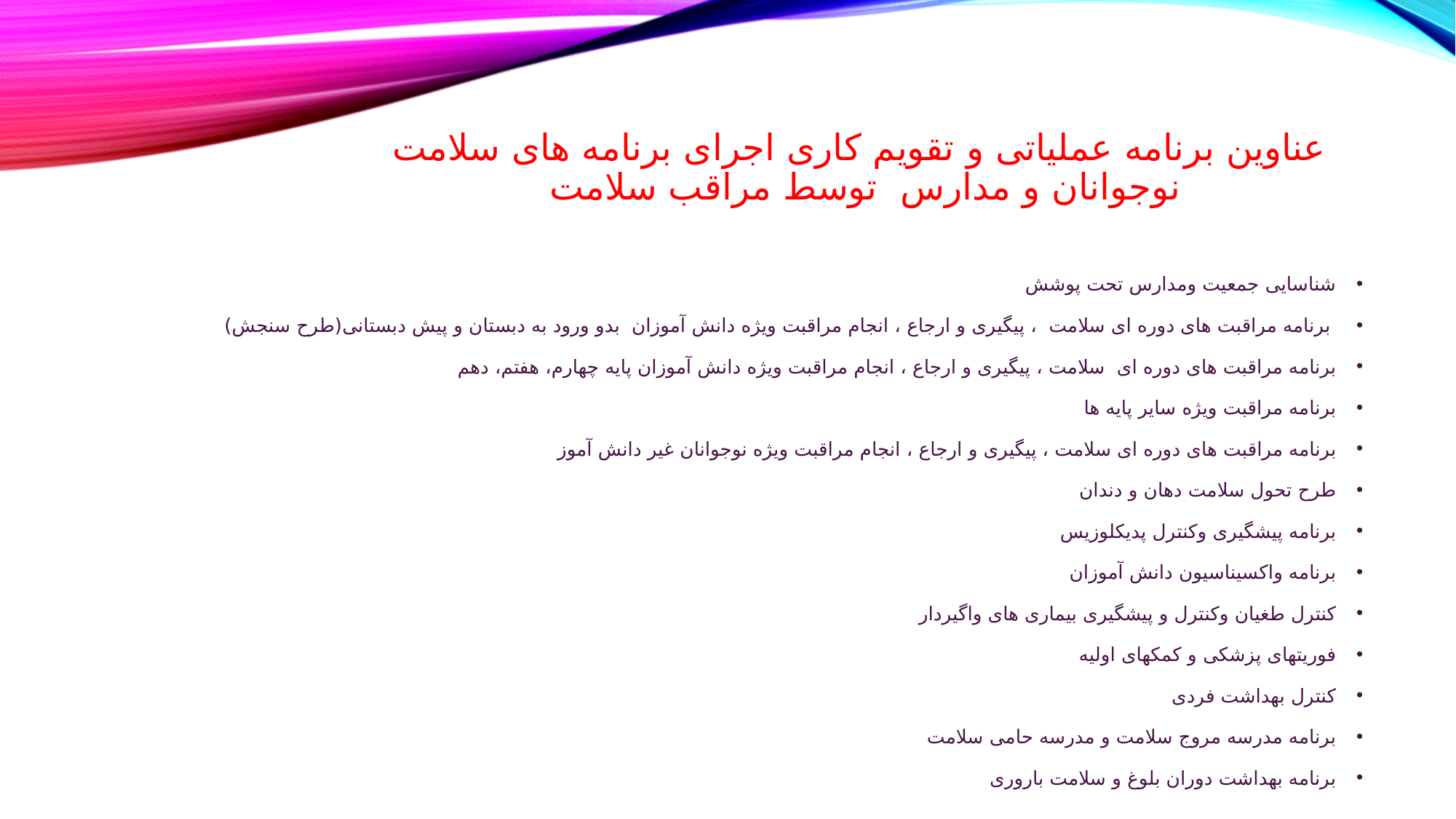

# عناوین برنامه عملیاتی و تقویم کاری اجرای برنامه های سلامت نوجوانان و مدارس  توسط مراقب سلامت
شناسایی جمعیت ومدارس تحت پوشش
 برنامه مراقبت های دوره ای سلامت  ، پیگیری و ارجاع ، انجام مراقبت ویژه دانش آموزان  بدو ورود به دبستان و پیش دبستانی(طرح سنجش)
برنامه مراقبت های دوره ای  سلامت ، پیگیری و ارجاع ، انجام مراقبت ویژه دانش آموزان پایه چهارم، هفتم، دهم
برنامه مراقبت ویژه سایر پایه ها
برنامه مراقبت های دوره ای سلامت ، پیگیری و ارجاع ، انجام مراقبت ویژه نوجوانان غیر دانش آموز
طرح تحول سلامت دهان و دندان
برنامه پیشگیری وکنترل پدیکلوزیس
برنامه واکسیناسیون دانش آموزان
کنترل طغیان وکنترل و پیشگیری بیماری های واگیردار
فوریتهای پزشکی و کمکهای اولیه
کنترل بهداشت فردی
برنامه مدرسه مروج سلامت و مدرسه حامی سلامت
برنامه بهداشت دوران بلوغ و سلامت باروری